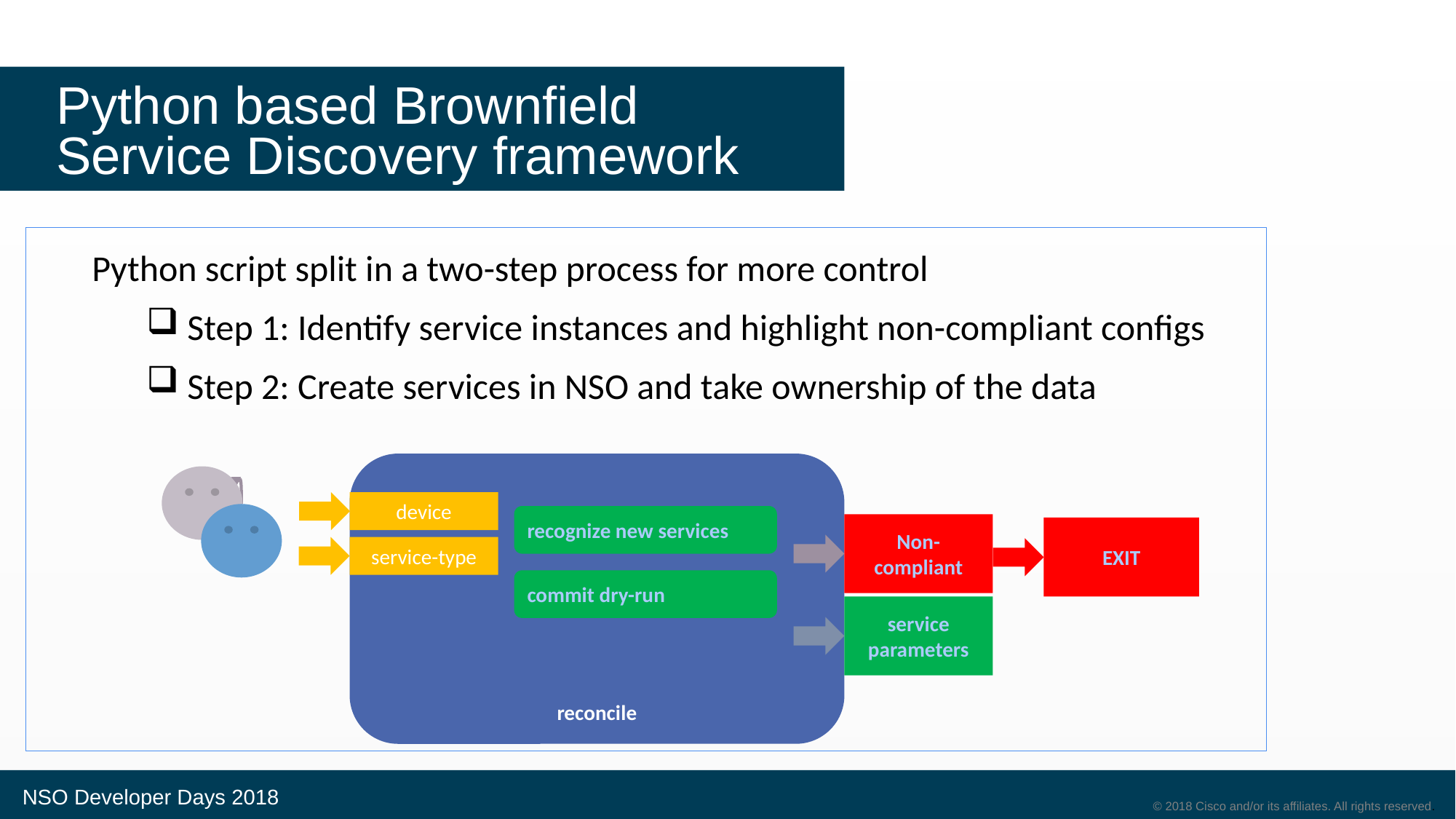

# Python based Brownfield Service Discovery framework

Python script split in a two-step process for more control
Step 1: Identify service instances and highlight non-compliant configs
Step 2: Create services in NSO and take ownership of the data
reconcile

device

recognize new services
Non-compliant
EXIT

service-type

commit dry-run
service parameters